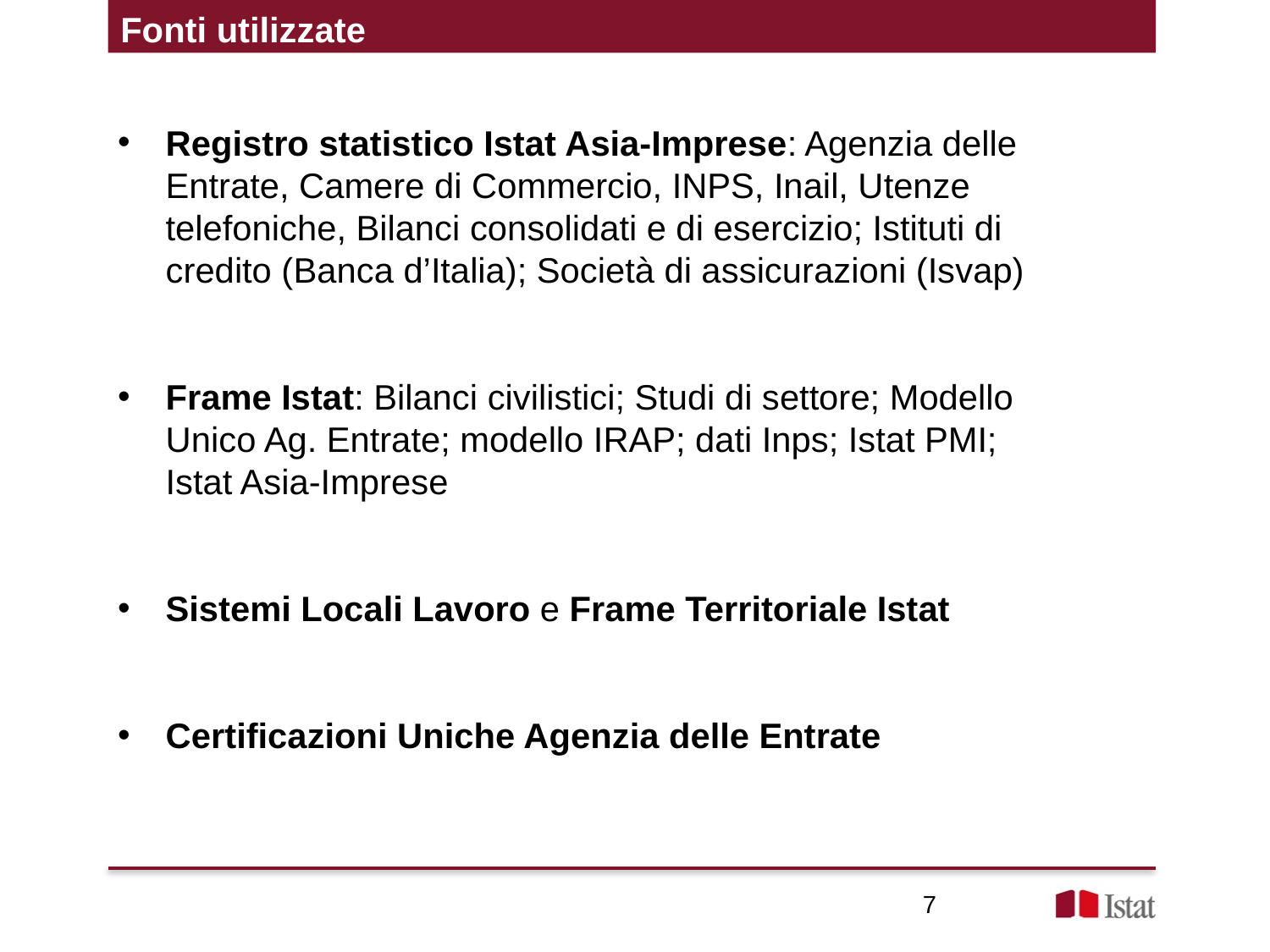

Fonti utilizzate
Registro statistico Istat Asia-Imprese: Agenzia delle Entrate, Camere di Commercio, INPS, Inail, Utenze telefoniche, Bilanci consolidati e di esercizio; Istituti di credito (Banca d’Italia); Società di assicurazioni (Isvap)

Frame Istat: Bilanci civilistici; Studi di settore; Modello Unico Ag. Entrate; modello IRAP; dati Inps; Istat PMI; Istat Asia-Imprese

Sistemi Locali Lavoro e Frame Territoriale Istat

Certificazioni Uniche Agenzia delle Entrate
7